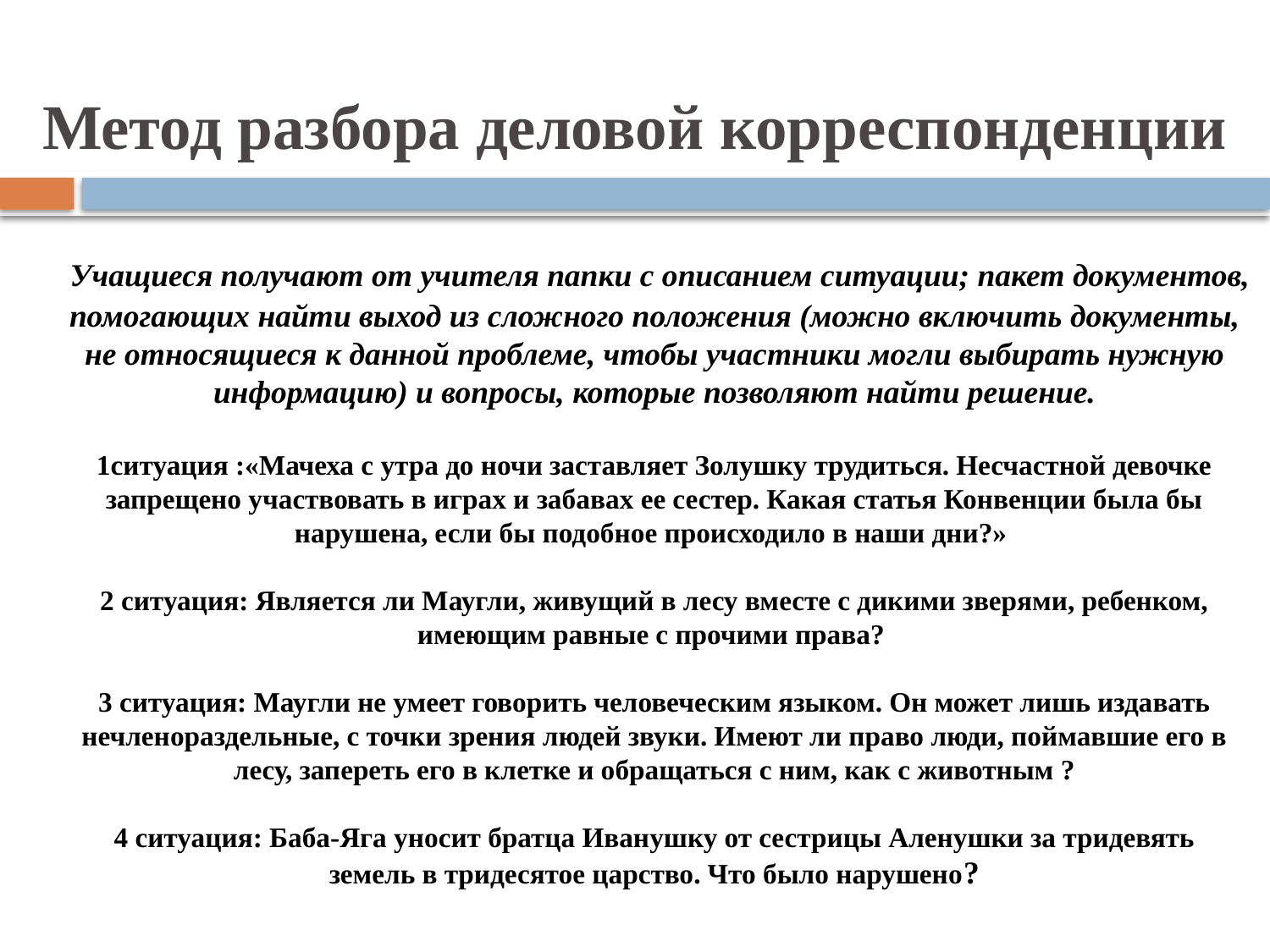

# Метод разбора деловой корреспонденции
 Учащиеся получают от учителя папки с описанием ситуации; пакет документов, помогающих найти выход из сложного положения (можно включить документы, не относящиеся к данной проблеме, чтобы участники могли выбирать нужную информацию) и вопросы, которые позволяют найти решение.

1ситуация :«Мачеха с утра до ночи заставляет Золушку трудиться. Несчастной девочке запрещено участвовать в играх и забавах ее сестер. Какая статья Конвенции была бы нарушена, если бы подобное происходило в наши дни?»

2 ситуация: Является ли Маугли, живущий в лесу вместе с дикими зверями, ребенком, имеющим равные с прочими права?

3 ситуация: Маугли не умеет говорить человеческим языком. Он может лишь издавать нечленораздельные, с точки зрения людей звуки. Имеют ли право люди, поймавшие его в лесу, запереть его в клетке и обращаться с ним, как с животным ?

4 ситуация: Баба-Яга уносит братца Иванушку от сестрицы Аленушки за тридевять
 земель в тридесятое царство. Что было нарушено?